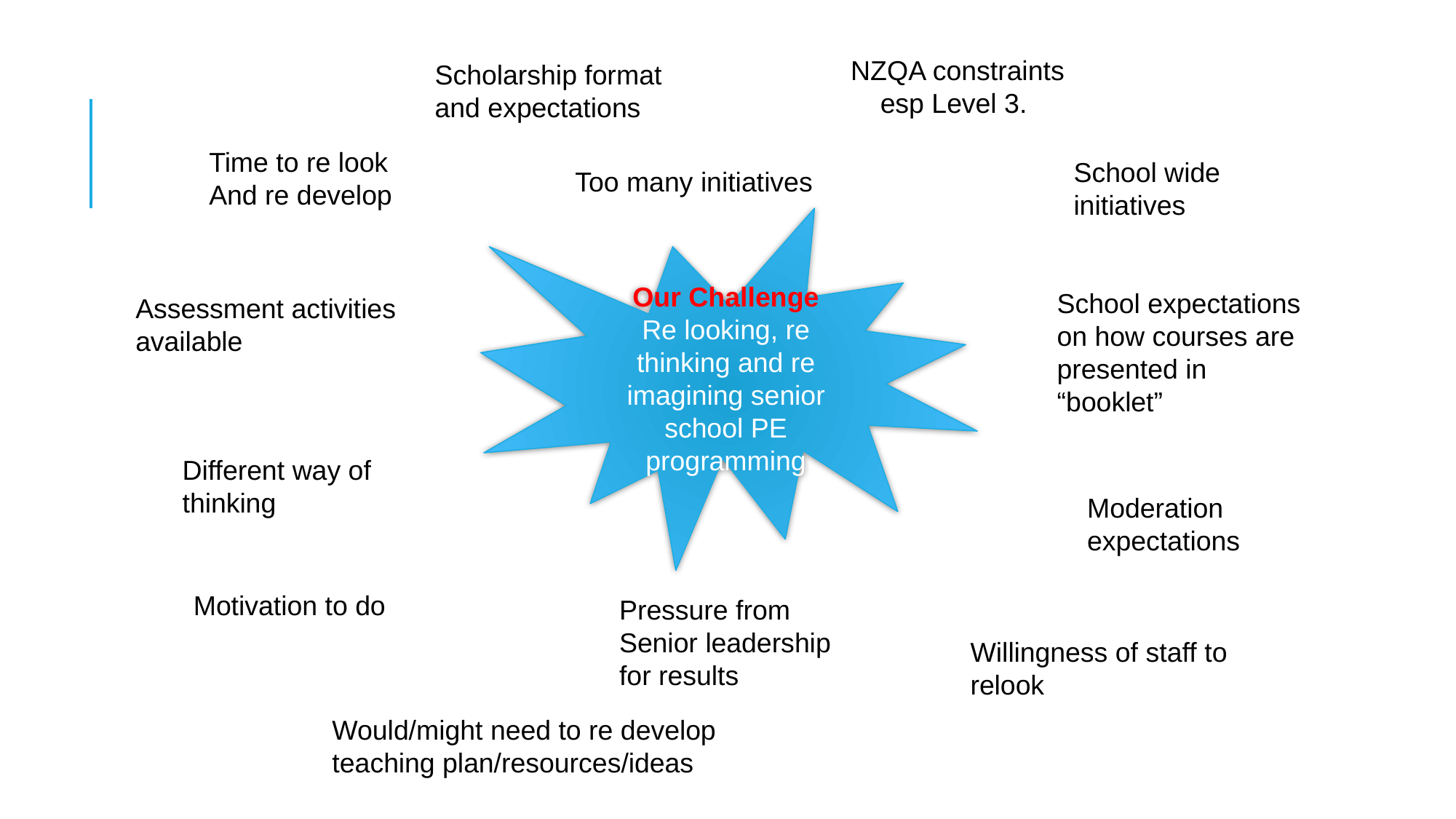

NZQA constraints esp Level 3.
Scholarship format and expectations
Time to re look
And re develop
School wide initiatives
Too many initiatives
Our Challenge
Re looking, re thinking and re imagining senior school PE programming
School expectations on how courses are presented in “booklet”
Assessment activities available
Different way of thinking
Moderation expectations
Motivation to do
Pressure from Senior leadership for results
Willingness of staff to relook
Would/might need to re develop teaching plan/resources/ideas